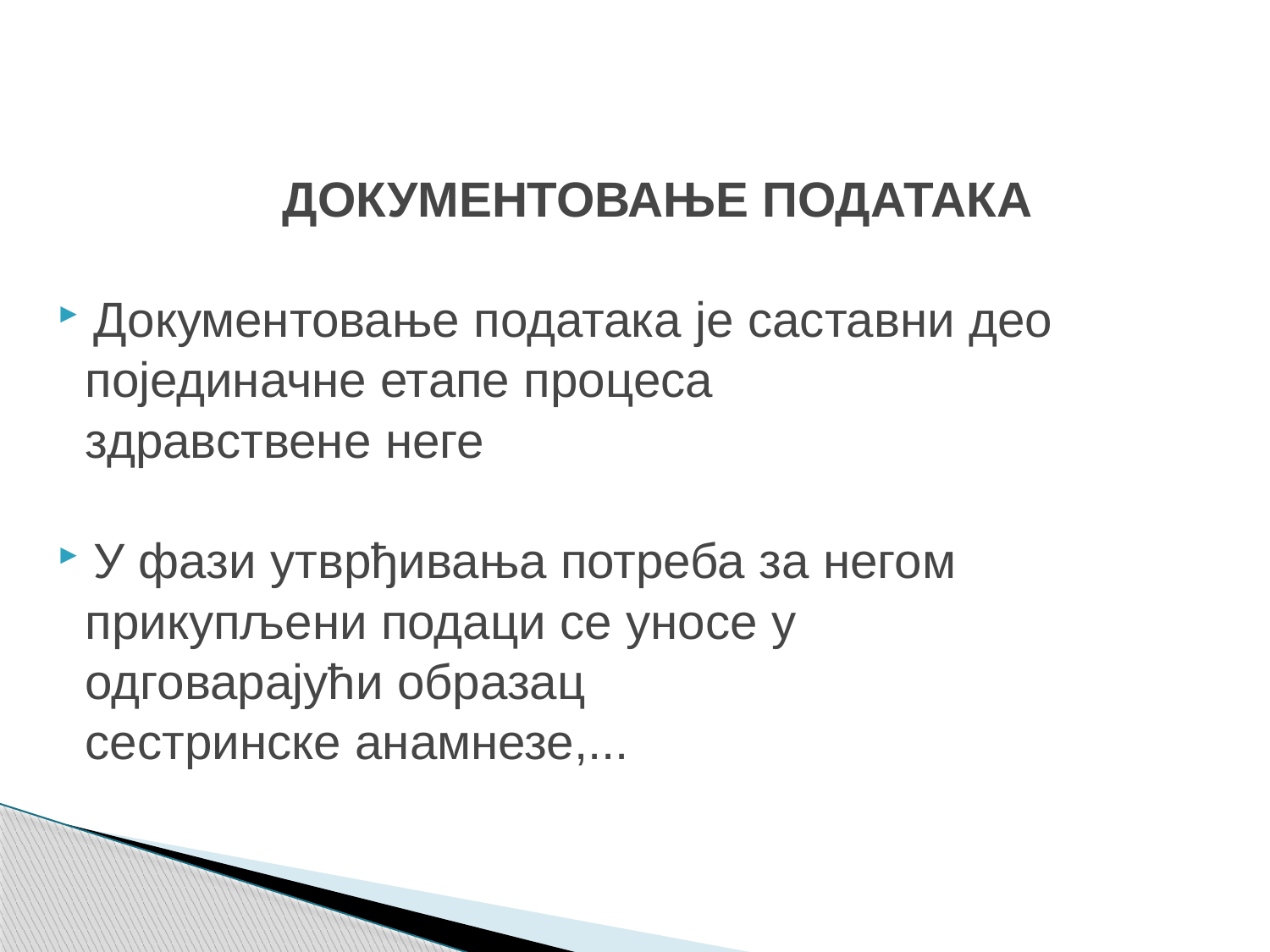

ДОКУМЕНТОВАЊЕ ПОДАТАКА

 Документовање података је саставни део
  појединачне етапе процеса
  здравствене неге

 У фази утврђивања потреба за негом
  прикупљени подаци се уносе у
  одговарајући образац
  сестринске анамнезе,...